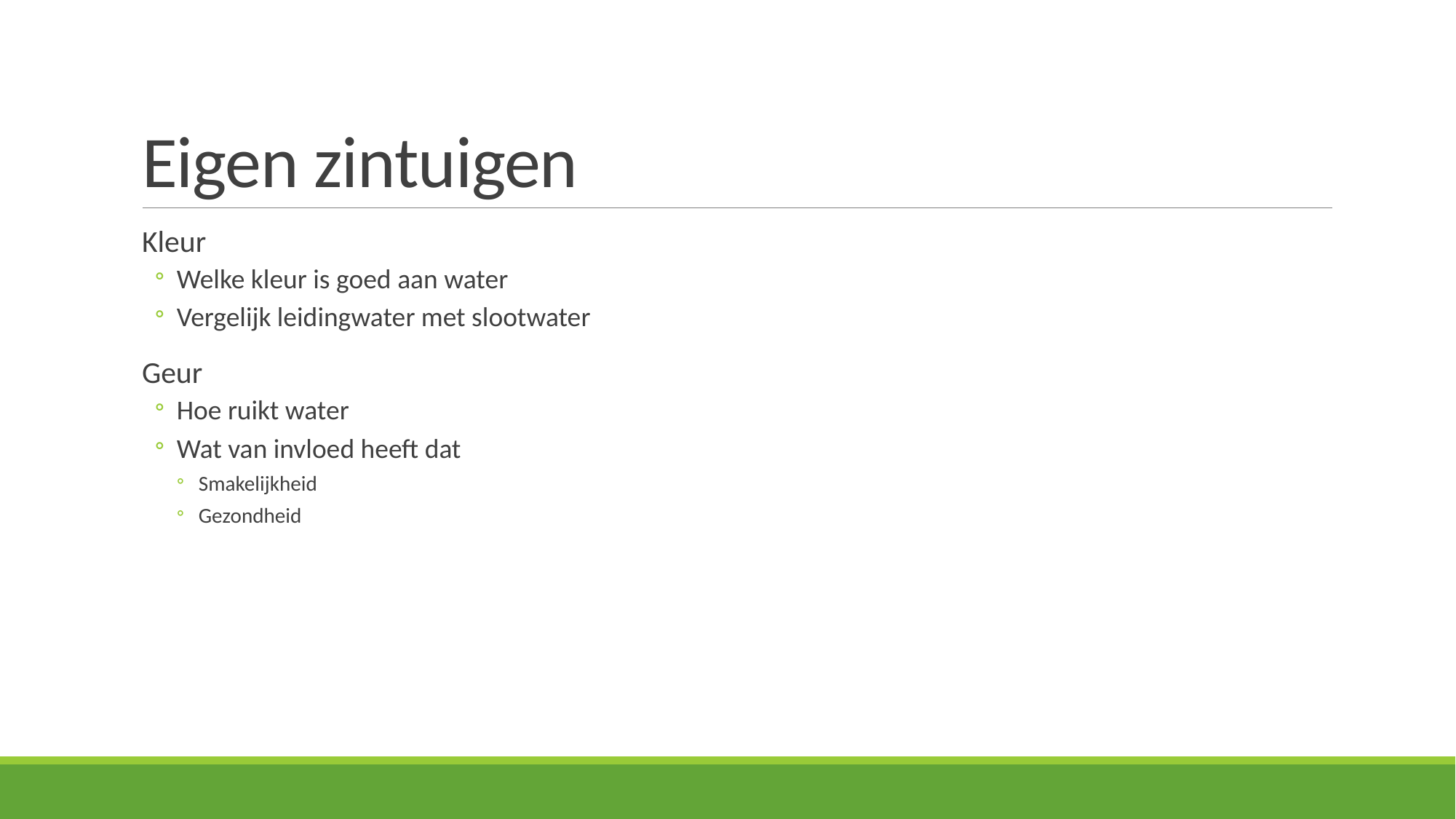

# Eigen zintuigen
Kleur
Welke kleur is goed aan water
Vergelijk leidingwater met slootwater
Geur
Hoe ruikt water
Wat van invloed heeft dat
Smakelijkheid
Gezondheid